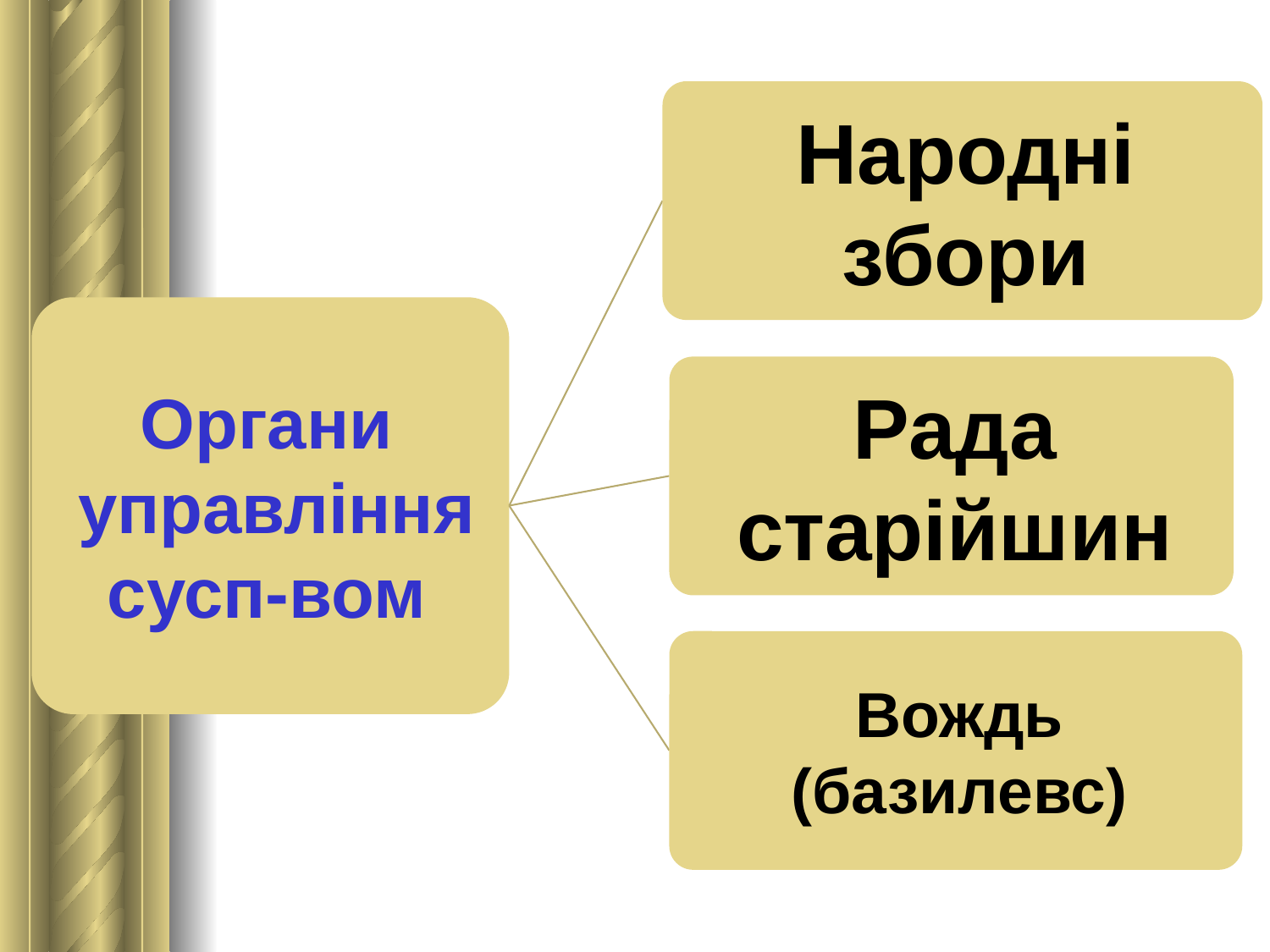

Органи  управління сусп-вом

Народні збори

Рада старійшин

Вождь (базилевс)